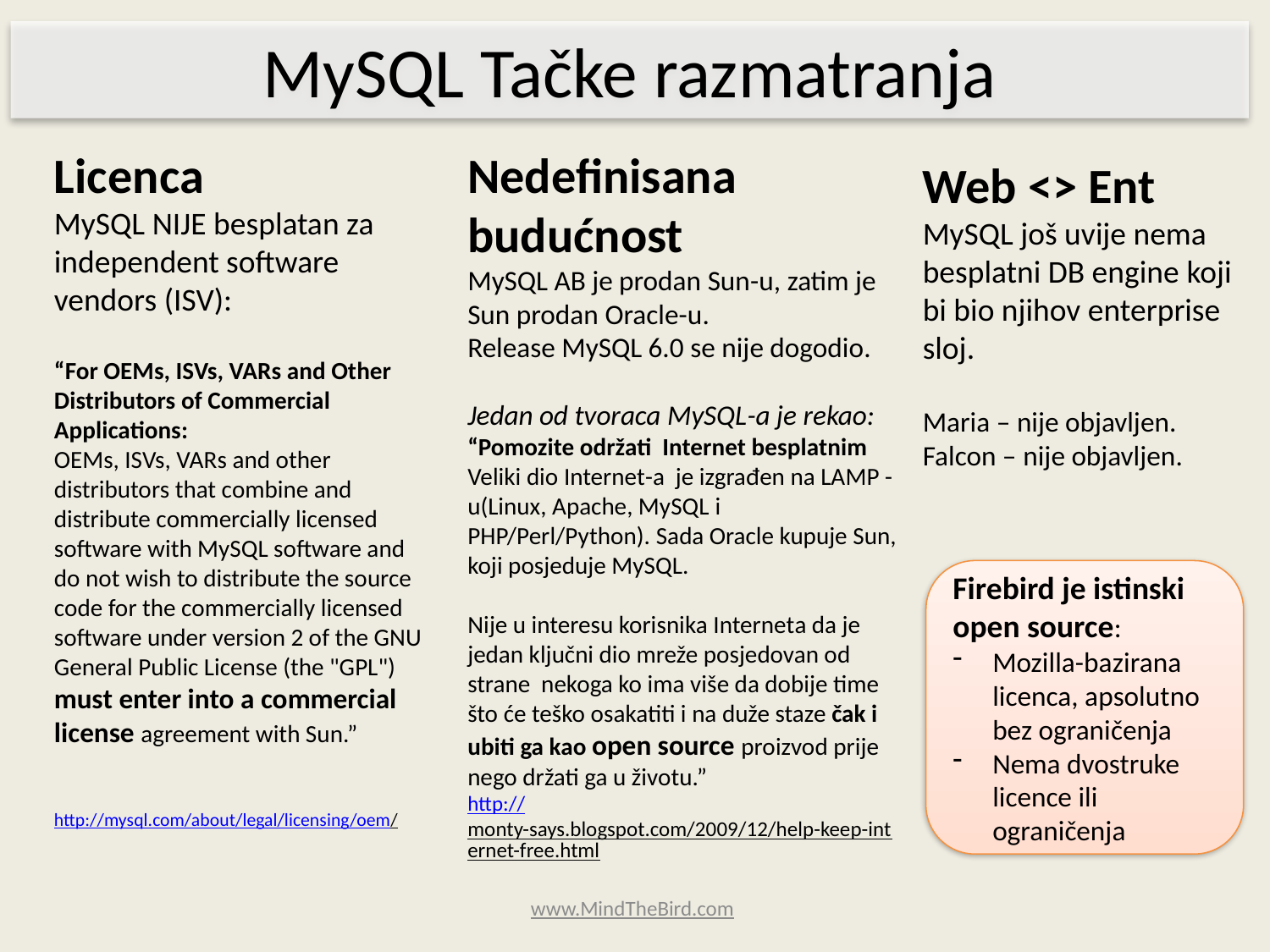

MySQL Tačke razmatranja
Licenca
MySQL NIJE besplatan za independent software vendors (ISV):

“For OEMs, ISVs, VARs and Other Distributors of Commercial Applications:
OEMs, ISVs, VARs and other distributors that combine and distribute commercially licensed software with MySQL software and do not wish to distribute the source code for the commercially licensed software under version 2 of the GNU General Public License (the "GPL") must enter into a commercial license agreement with Sun.”

http://mysql.com/about/legal/licensing/oem/
Nedefinisana budućnost
MySQL AB je prodan Sun-u, zatim je Sun prodan Oracle-u.
Release MySQL 6.0 se nije dogodio.

Jedan od tvoraca MySQL-a je rekao:
“Pomozite održati  Internet besplatnim
Veliki dio Internet-a  je izgrađen na LAMP -u(Linux, Apache, MySQL i PHP/Perl/Python). Sada Oracle kupuje Sun, koji posjeduje MySQL.
Nije u interesu korisnika Interneta da je jedan ključni dio mreže posjedovan od strane  nekoga ko ima više da dobije time što će teško osakatiti i na duže staze čak i ubiti ga kao open source proizvod prije nego držati ga u životu.”
http://monty-says.blogspot.com/2009/12/help-keep-internet-free.html
Web <> Ent
MySQL još uvije nema besplatni DB engine koji bi bio njihov enterprise sloj.

Maria – nije objavljen.
Falcon – nije objavljen.
Firebird je istinski open source:
Mozilla-bazirana licenca, apsolutno bez ograničenja
Nema dvostruke licence ili ograničenja
www.MindTheBird.com